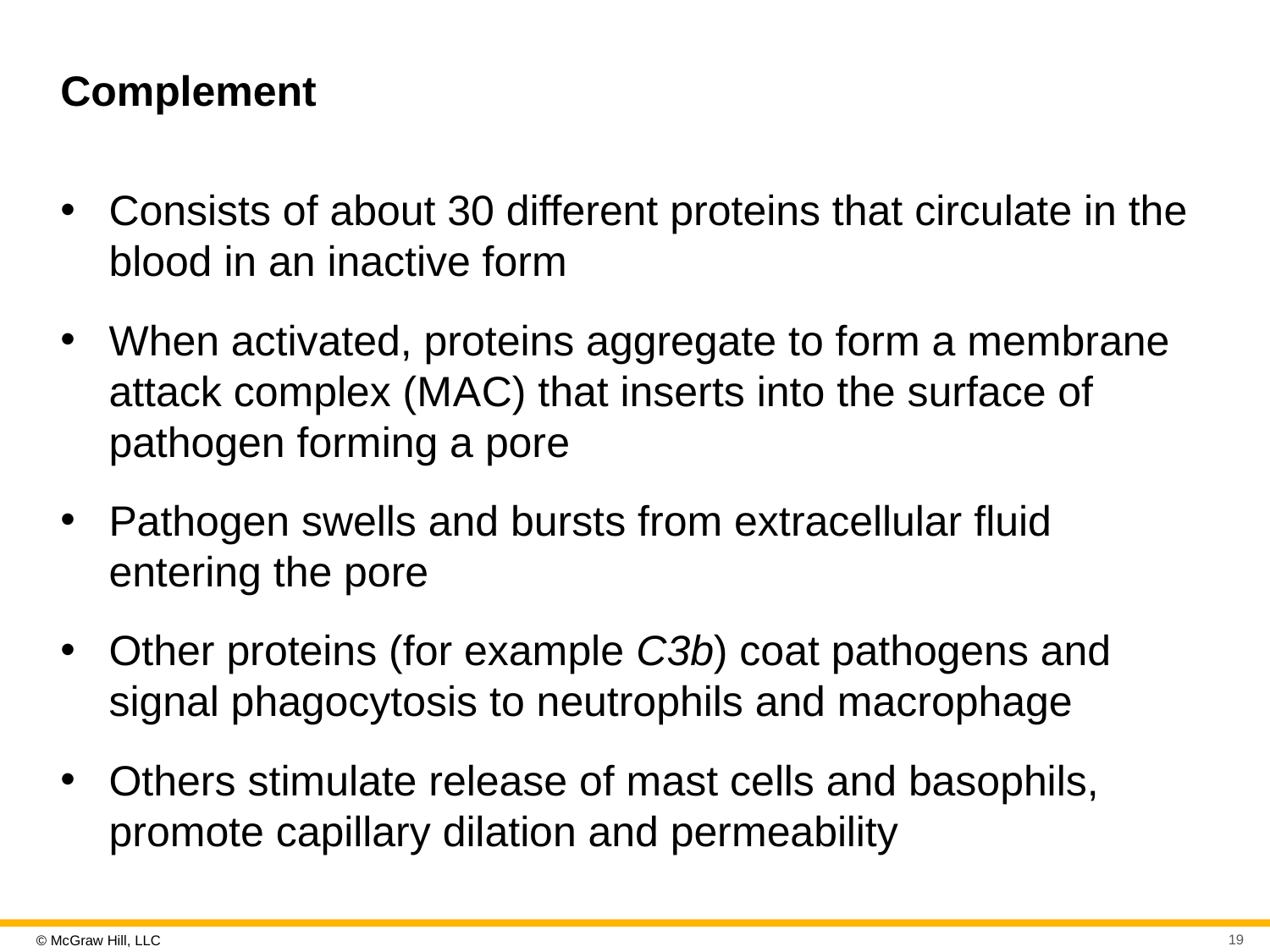

# Complement
Consists of about 30 different proteins that circulate in the blood in an inactive form
When activated, proteins aggregate to form a membrane attack complex (M A C) that inserts into the surface of pathogen forming a pore
Pathogen swells and bursts from extracellular fluid entering the pore
Other proteins (for example C3b) coat pathogens and signal phagocytosis to neutrophils and macrophage
Others stimulate release of mast cells and basophils, promote capillary dilation and permeability
19